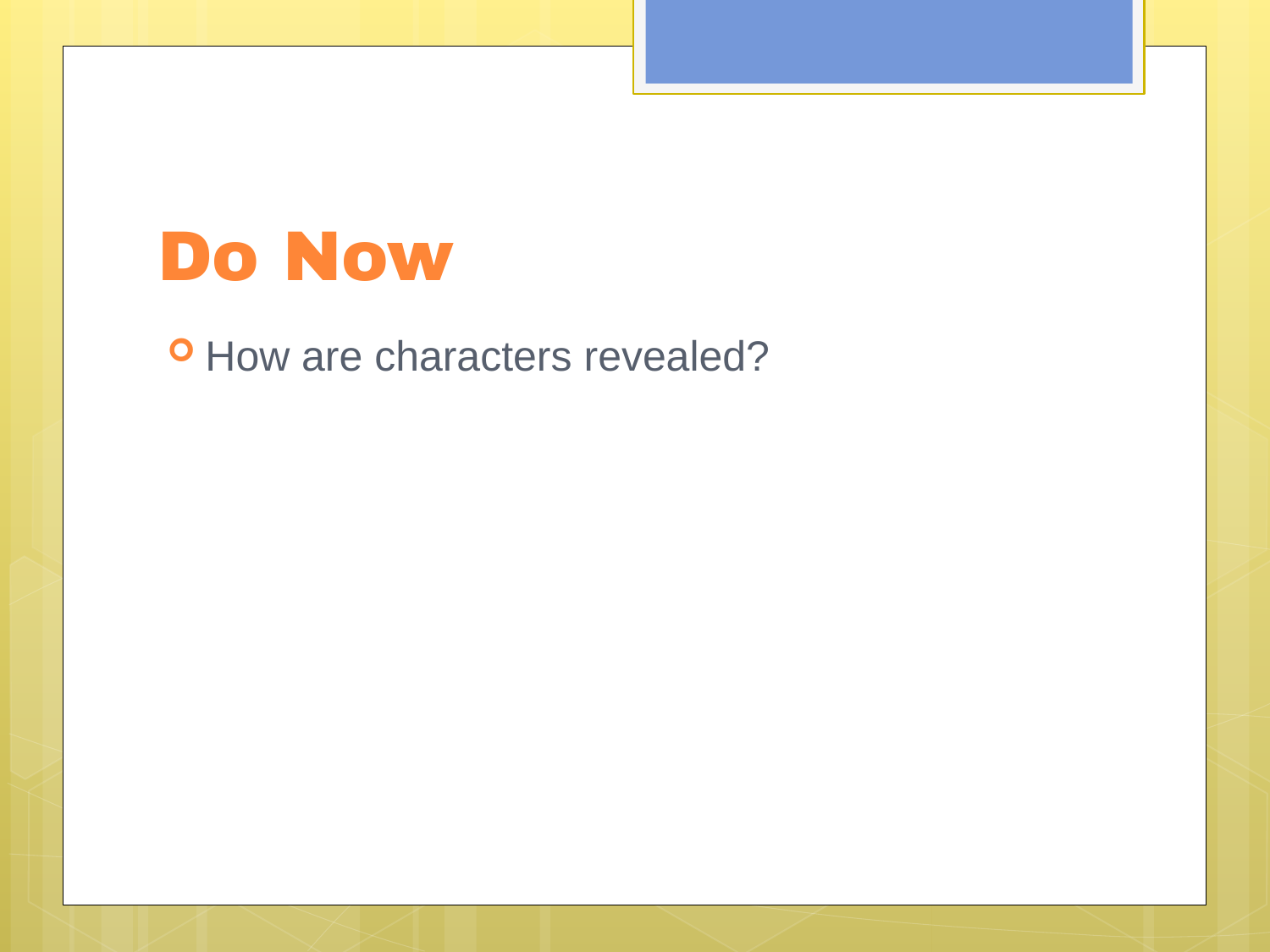

# Do Now
How are characters revealed?